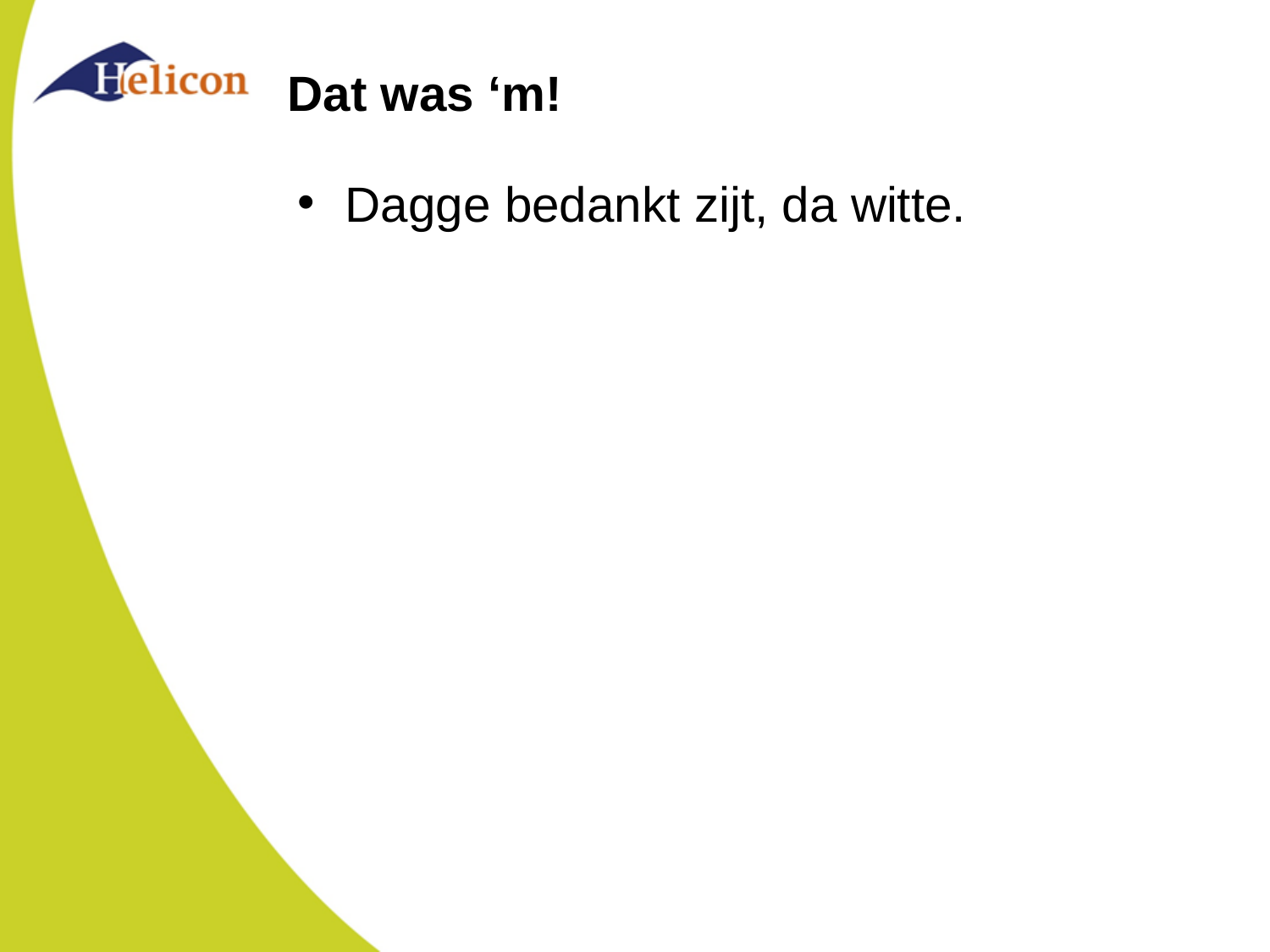

# Dat was ‘m!
Dagge bedankt zijt, da witte.